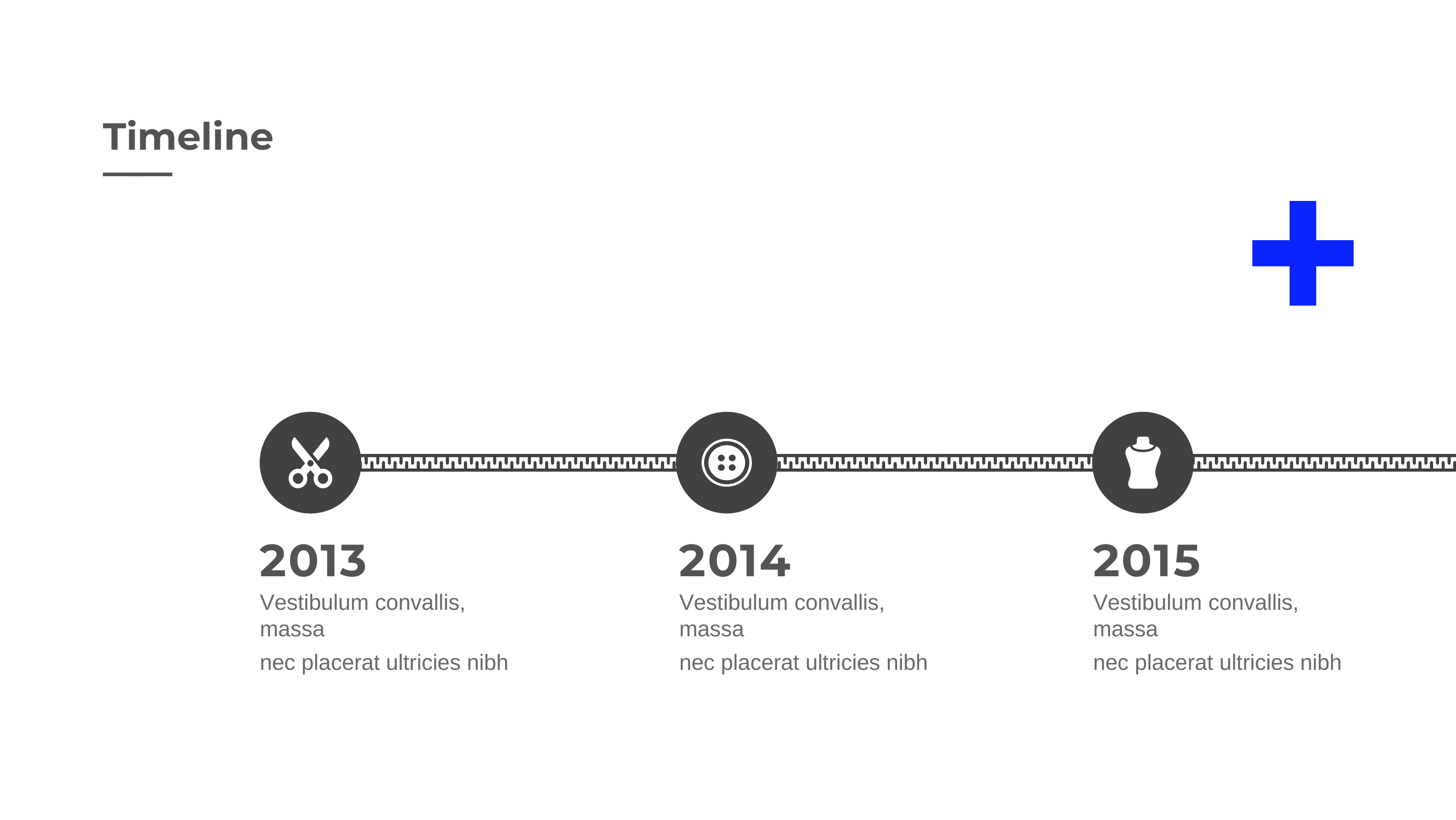

Timeline
——

2013
Vestibulum convallis, massa

nec placerat ultricies nibh
2014
Vestibulum convallis, massa

nec placerat ultricies nibh
2015
Vestibulum convallis, massa

nec placerat ultricies nibh